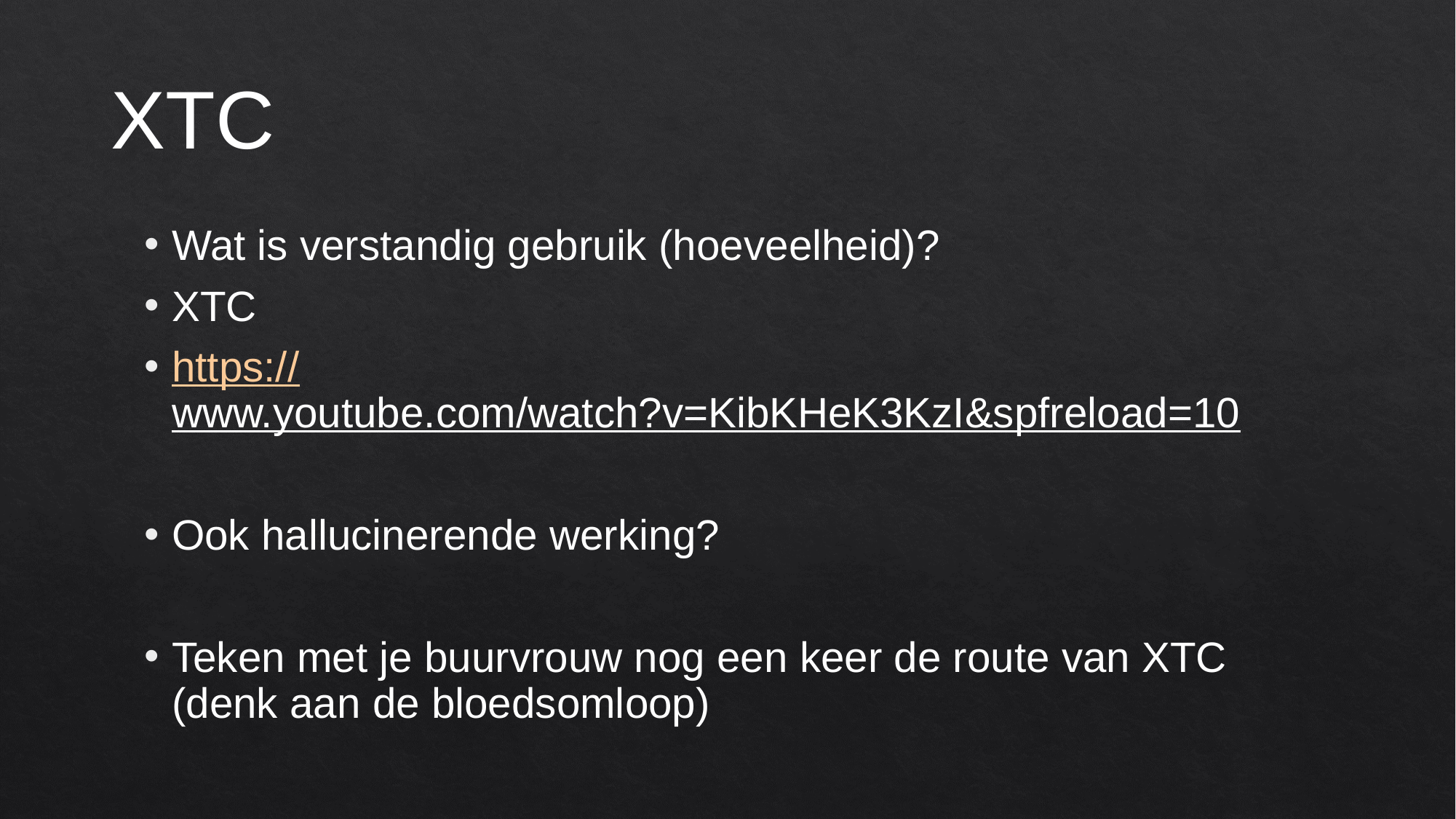

# XTC
Wat is verstandig gebruik (hoeveelheid)?
XTC
https://www.youtube.com/watch?v=KibKHeK3KzI&spfreload=10

Ook hallucinerende werking?

Teken met je buurvrouw nog een keer de route van XTC (denk aan de bloedsomloop)